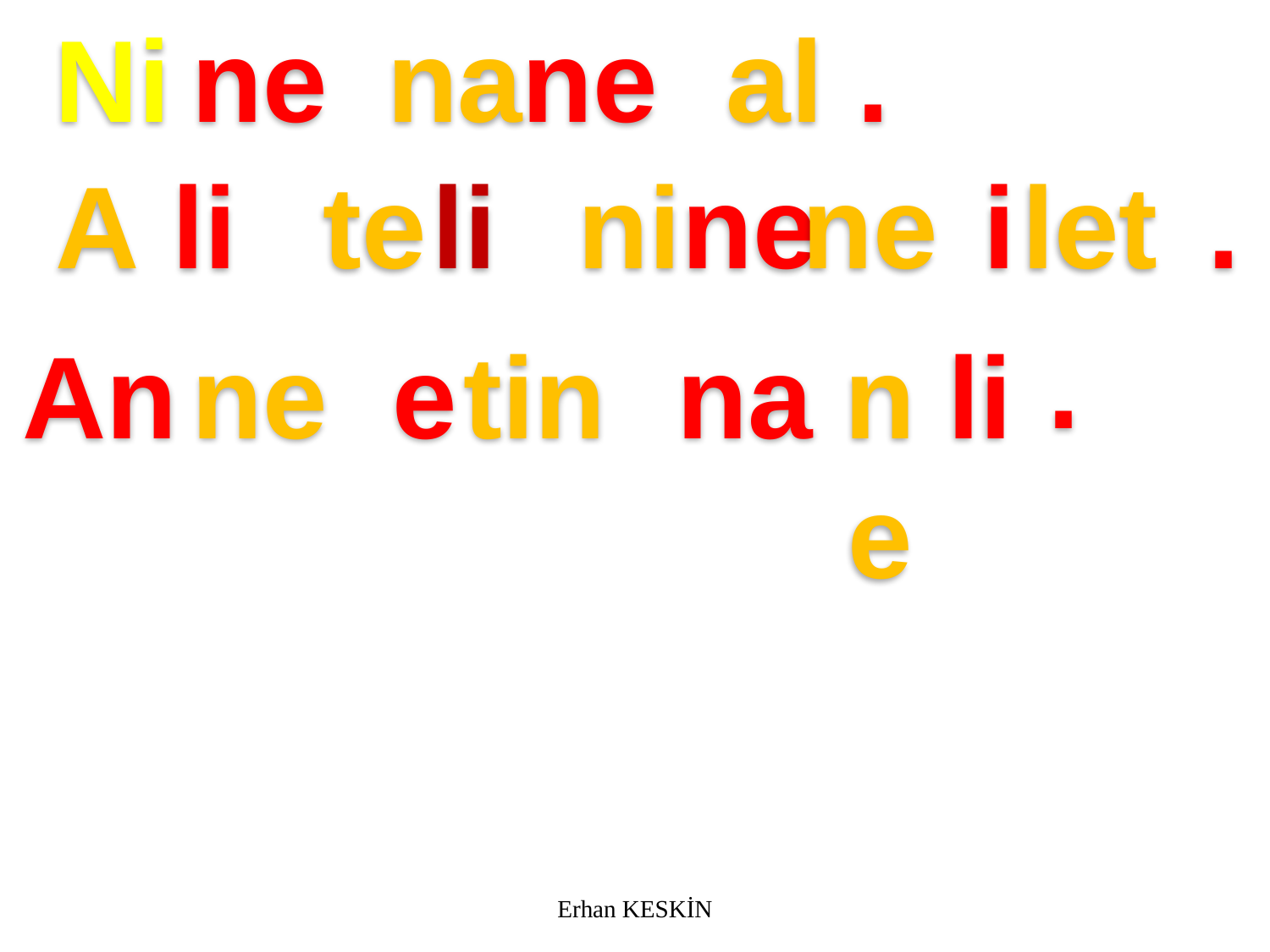

Ni
ne
na
ne
al
.
A
li
te
li
ni
ne
ne
i
let
.
.
An
ne
e
tin
na
ne
li
Erhan KESKİN